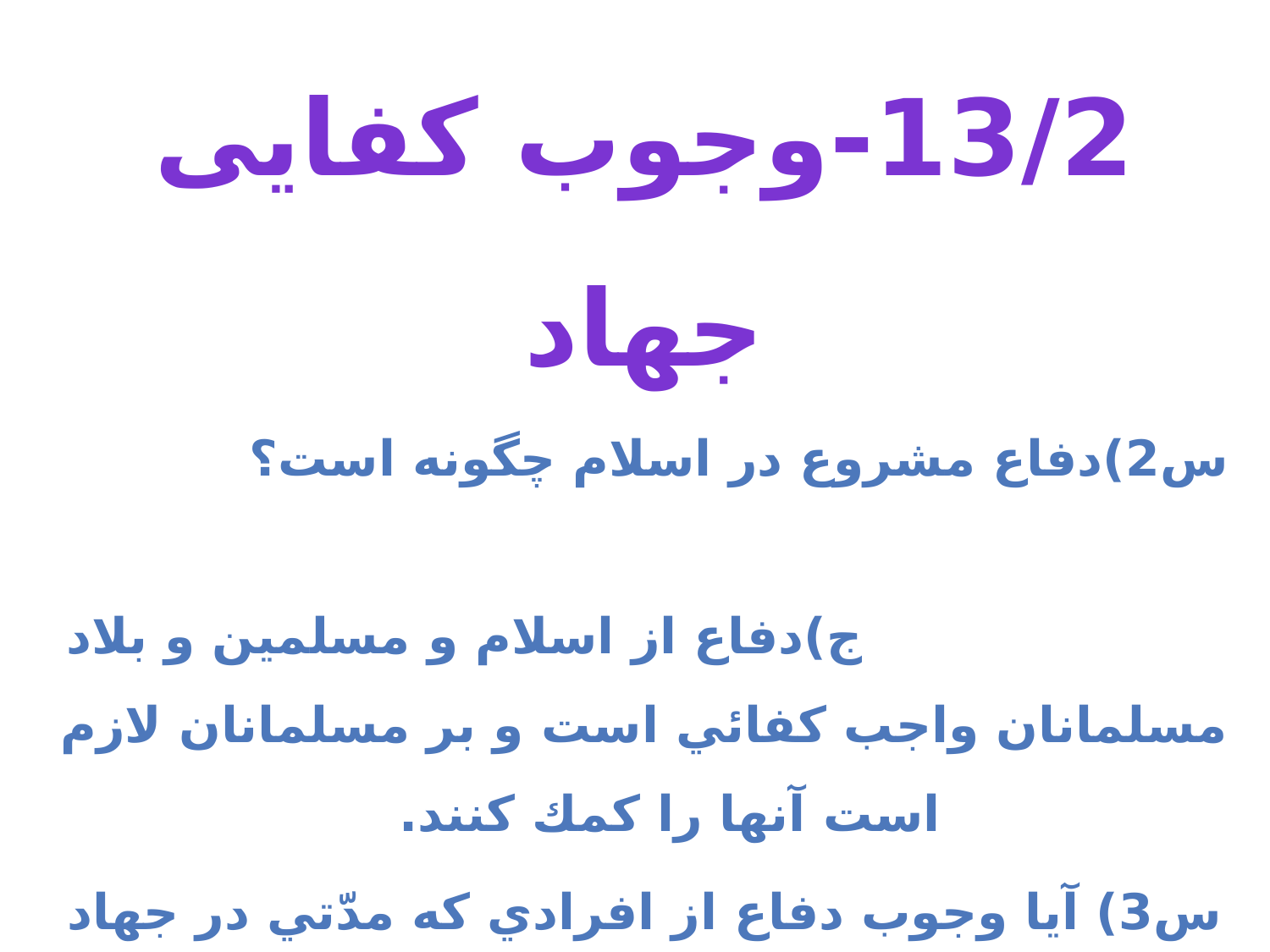

13/2-وجوب کفایی جهاد
س2)دفاع مشروع در اسلام چگونه است؟                                                                                                      ج)دفاع از اسلام و مسلمين و بلاد مسلمانان واجب كفائي است و بر مسلمانان لازم است آنها را كمك كنند.
س3) آيا وجوب دفاع از افرادي كه مدّتي در جهاد شركت كردند، ساقط مي شود يا نه؟
ج : ساقط نيست و در صورت نياز جبهه ها بر همه لازم است بروند و تشخيص آن با مسئولين مربوط است و وجوب به نحو واجب‌كفايي است.